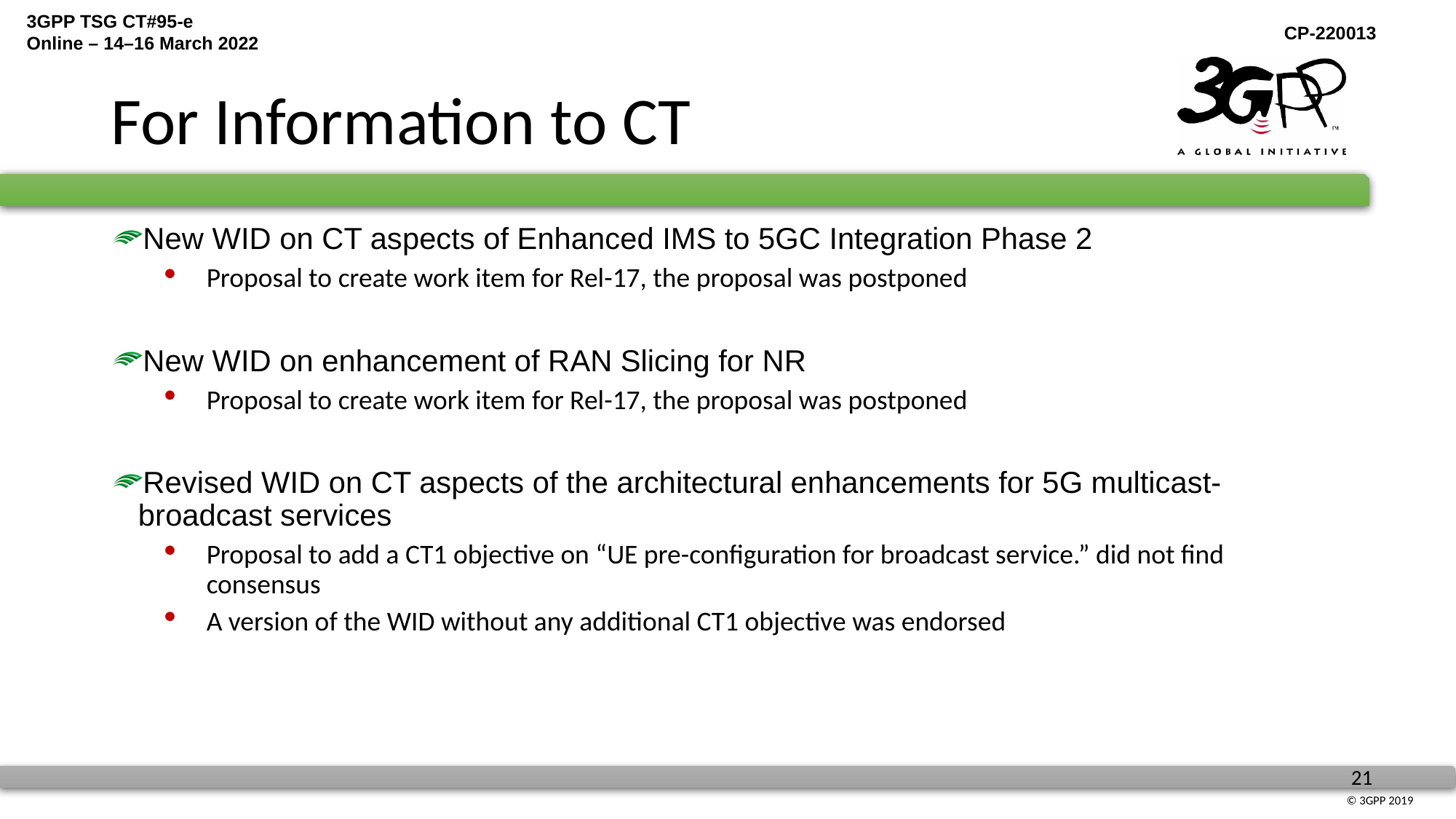

# For Information to CT
New WID on CT aspects of Enhanced IMS to 5GC Integration Phase 2
Proposal to create work item for Rel-17, the proposal was postponed

New WID on enhancement of RAN Slicing for NR
Proposal to create work item for Rel-17, the proposal was postponed

Revised WID on CT aspects of the architectural enhancements for 5G multicast-broadcast services
Proposal to add a CT1 objective on “UE pre-configuration for broadcast service.” did not find consensus
A version of the WID without any additional CT1 objective was endorsed